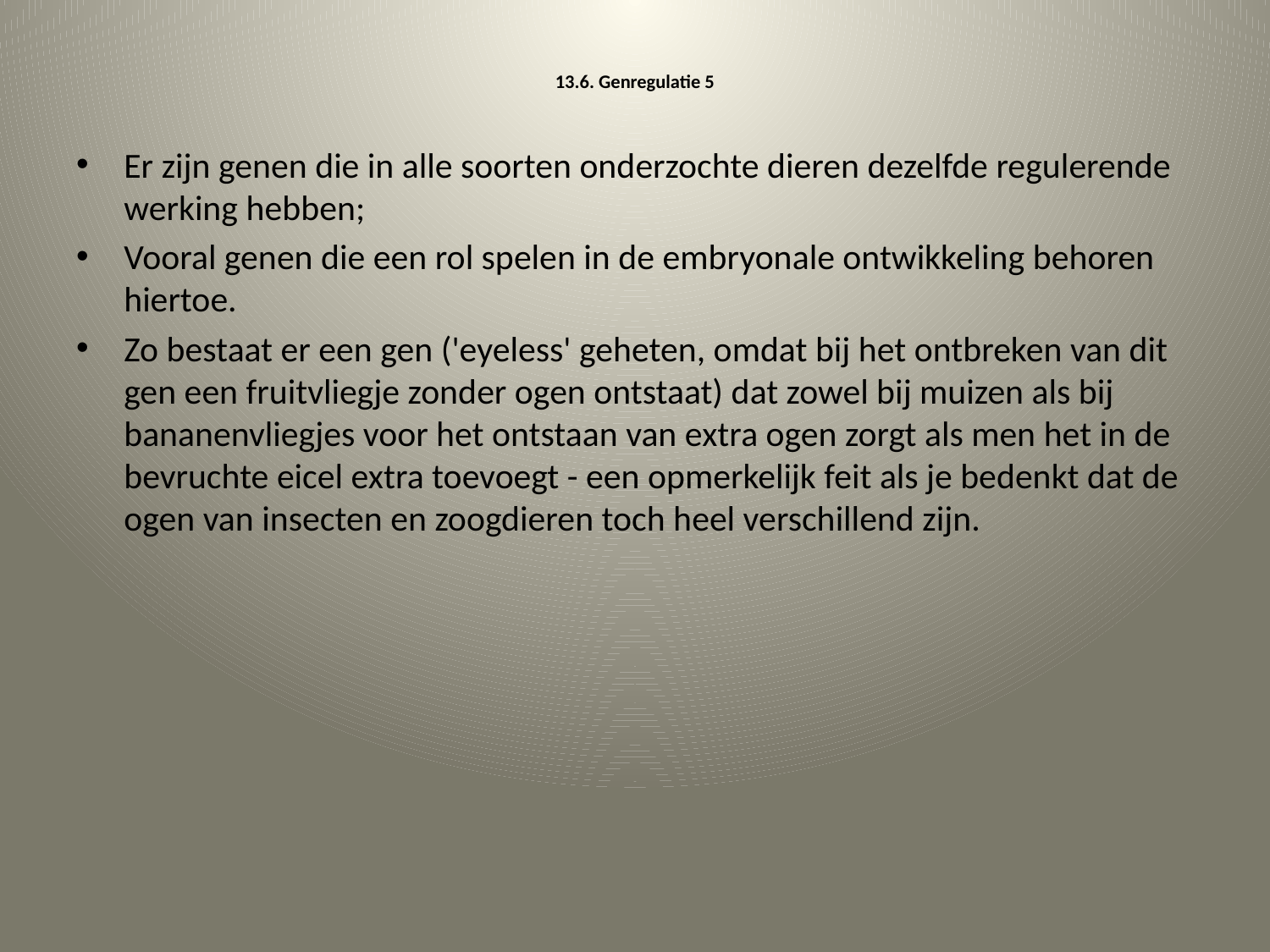

# 13.6. Genregulatie 5
Er zijn genen die in alle soorten onderzochte dieren dezelfde regulerende werking hebben;
Vooral genen die een rol spelen in de embryonale ontwikkeling behoren hiertoe.
Zo bestaat er een gen ('eyeless' geheten, omdat bij het ontbreken van dit gen een fruitvliegje zonder ogen ontstaat) dat zowel bij muizen als bij bananenvliegjes voor het ontstaan van extra ogen zorgt als men het in de bevruchte eicel extra toevoegt - een opmerkelijk feit als je bedenkt dat de ogen van insecten en zoogdieren toch heel verschillend zijn.